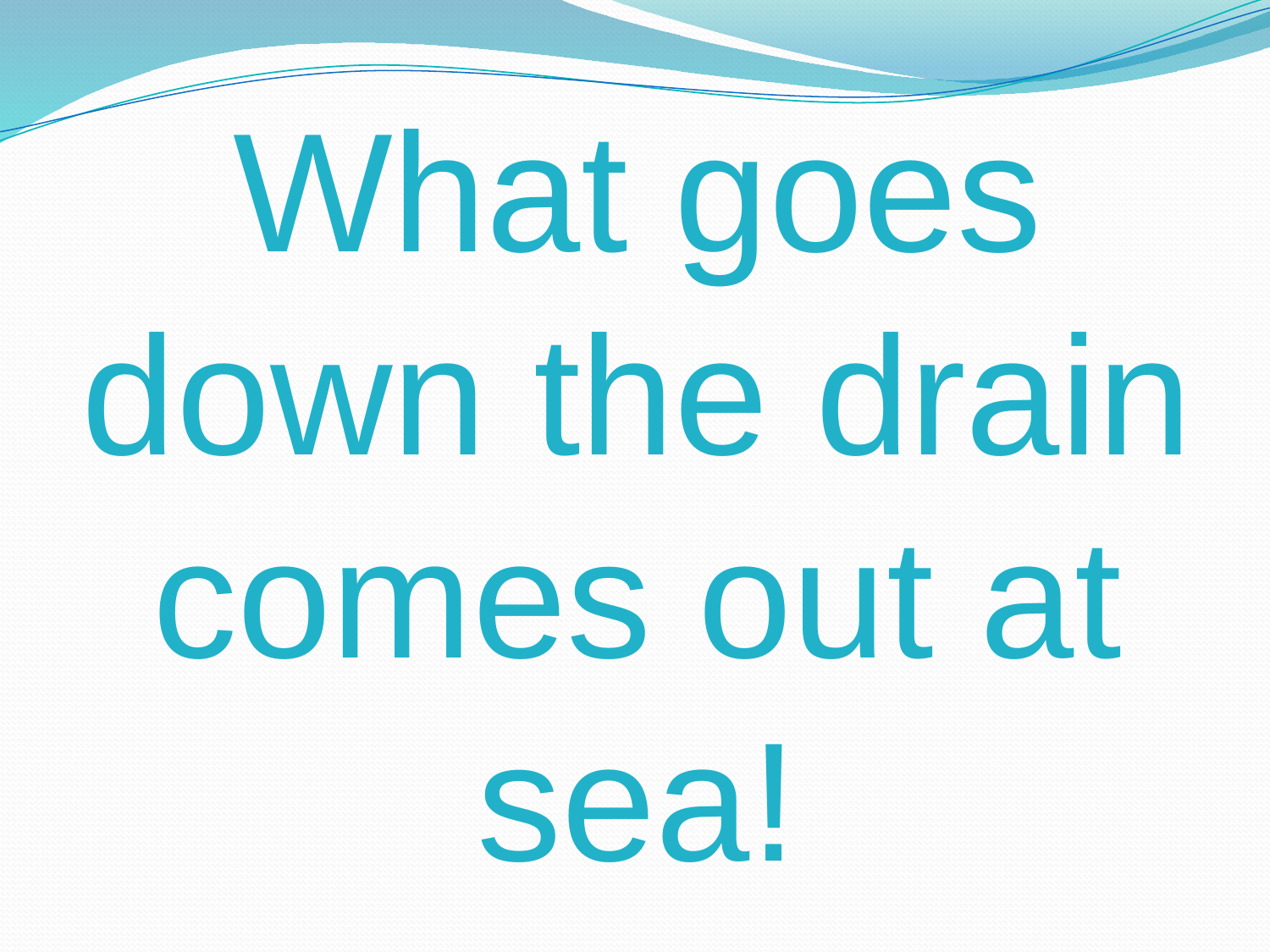

What goes down the drain comes out at sea!